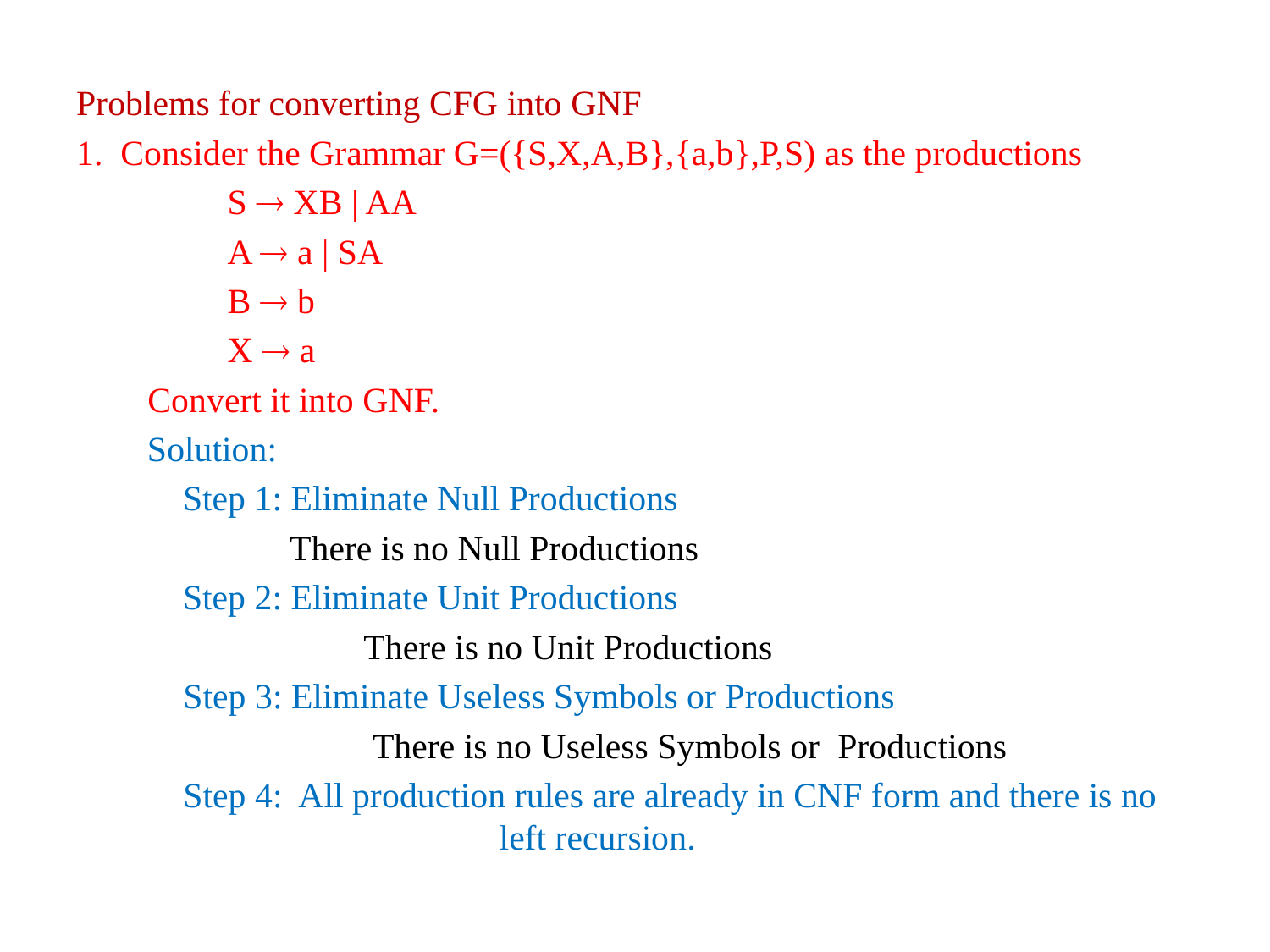

Problems for converting CFG into GNF
1.  Consider the Grammar G=({S,X,A,B},{a,b},P,S) as the productions
                 S → XB | AA
                 A → a | SA
                 B → b
                 X → a
	Convert it into GNF.
        Solution:
            Step 1: Eliminate Null Productions
                        There is no Null Productions
            Step 2: Eliminate Unit Productions
		          There is no Unit Productions
	    Step 3: Eliminate Useless Symbols or Productions
		           There is no Useless Symbols or  Productions
	    Step 4:  All production rules are already in CNF form and there is no 		           left recursion.